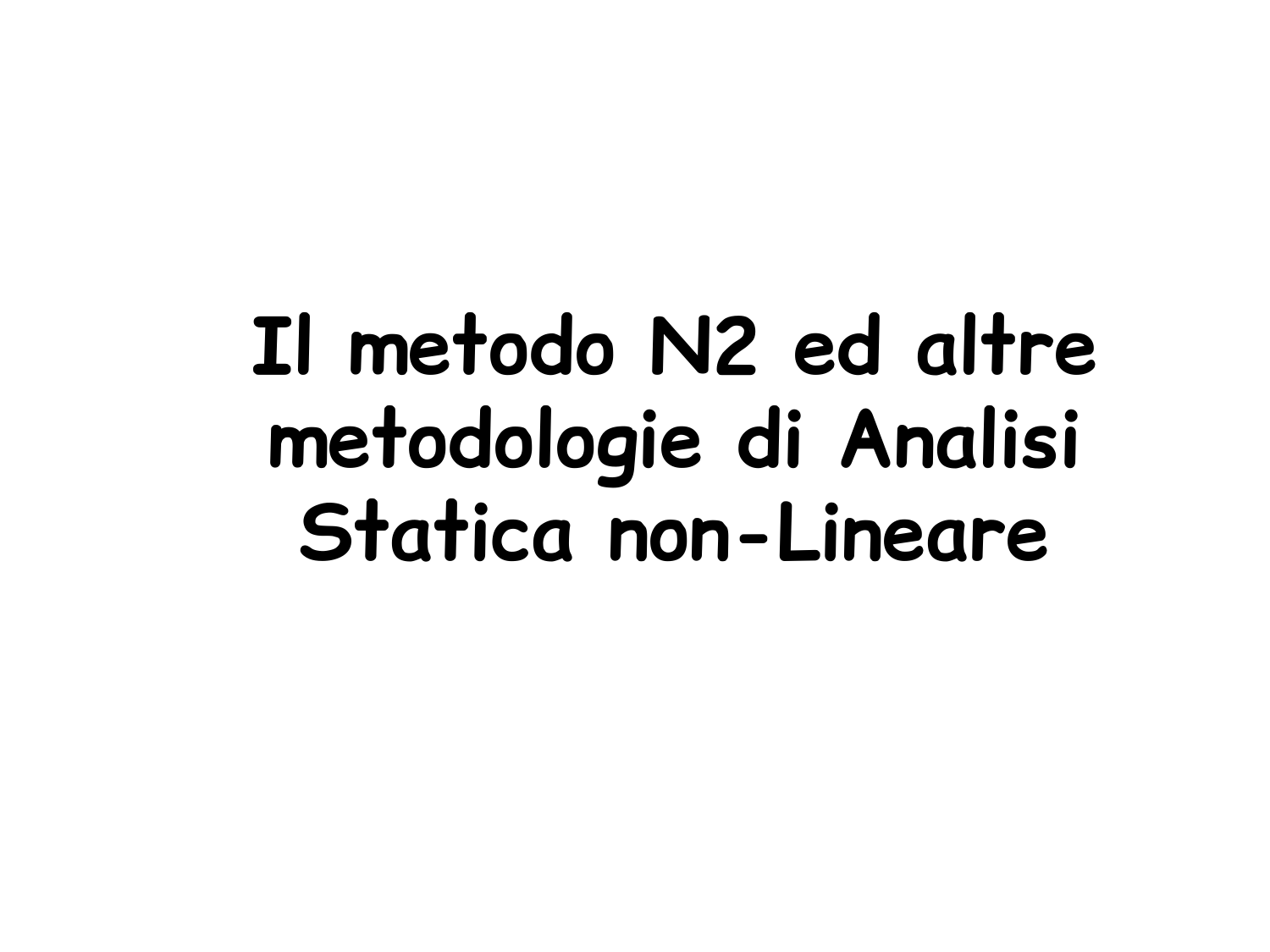

# Il metodo N2 ed altre metodologie di Analisi Statica non-Lineare